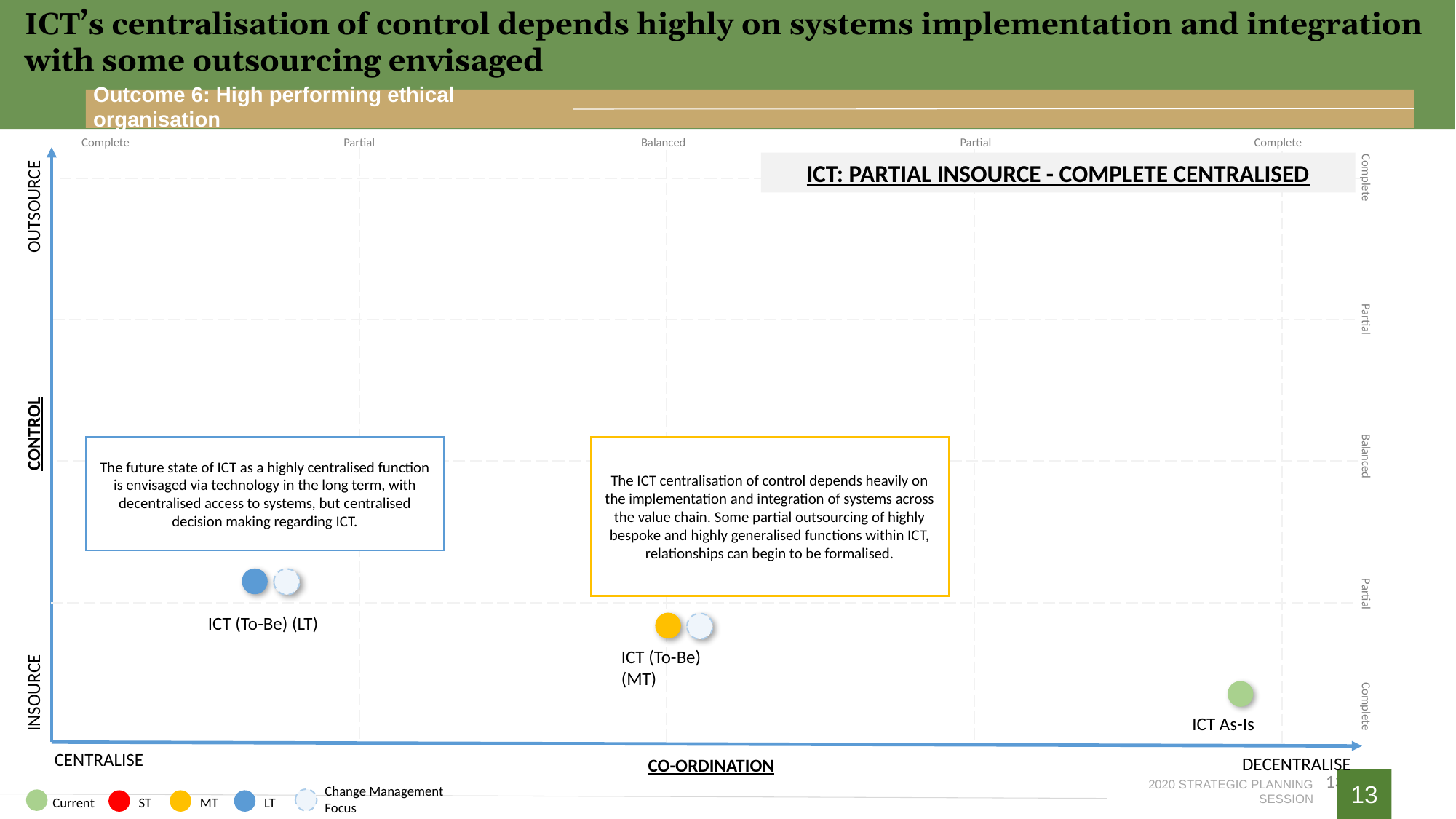

ICT’s centralisation of control depends highly on systems implementation and integration with some outsourcing envisaged
Outcome 6: High performing ethical organisation
Complete
Partial
Balanced
Partial
Complete
OUTSOURCE
CONTROL
INSOURCE
ICT: PARTIAL INSOURCE - COMPLETE CENTRALISED
Complete
Partial
Partial
Complete
Balanced
The future state of ICT as a highly centralised function is envisaged via technology in the long term, with decentralised access to systems, but centralised decision making regarding ICT.

ICT (To-Be) (LT)

The ICT centralisation of control depends heavily on the implementation and integration of systems across the value chain. Some partial outsourcing of highly bespoke and highly generalised functions within ICT, relationships can begin to be formalised.

ICT (To-Be) (MT)

ICT As-Is
CENTRALISE
CO-ORDINATION
DECENTRALISE
13
Change Management Focus

Current

ST

MT

LT